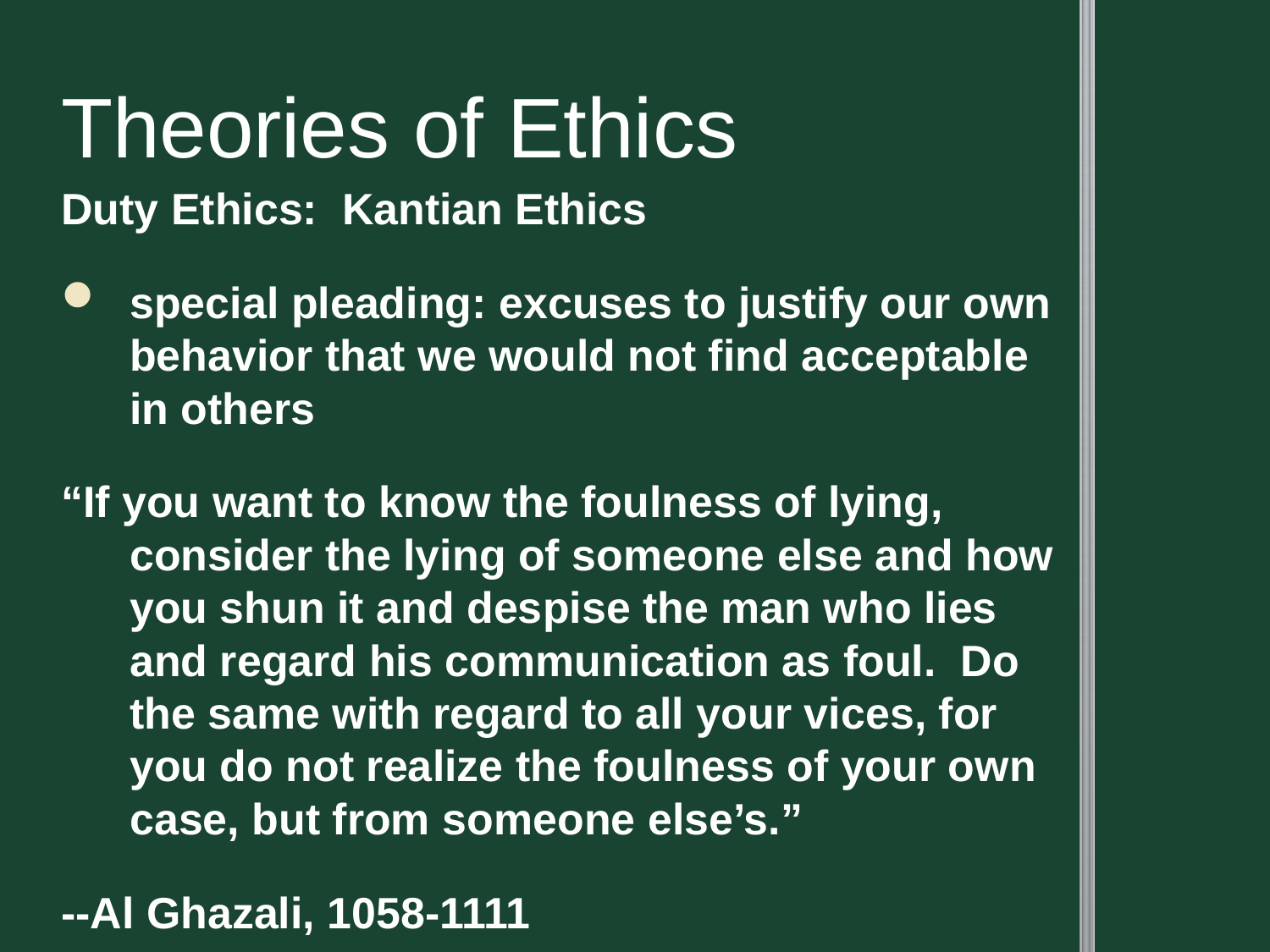

# Theories of Ethics
Duty Ethics:  Kantian Ethics
special pleading: excuses to justify our own behavior that we would not find acceptable in others
“If you want to know the foulness of lying, consider the lying of someone else and how you shun it and despise the man who lies and regard his communication as foul.  Do the same with regard to all your vices, for you do not realize the foulness of your own case, but from someone else’s.”
--Al Ghazali, 1058-1111